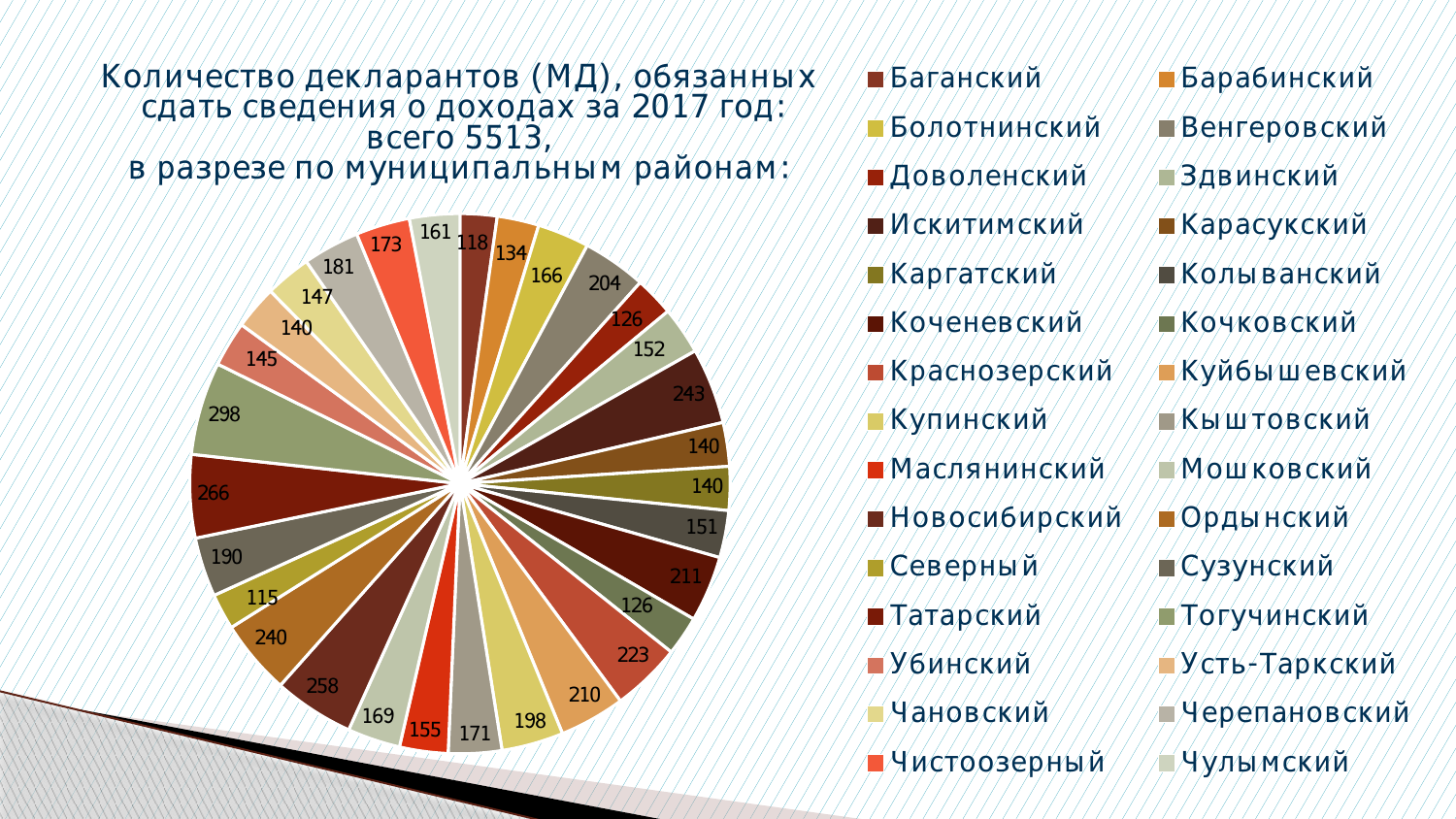

### Chart: Количество декларантов (МД), обязанных
сдать сведения о доходах за 2017 год:
 всего 5513,
в разрезе по муниципальным районам:

| Category | Продажи |
|---|---|
| Баганский  | 118.0 |
| Барабинский | 134.0 |
| Болотнинский | 166.0 |
| Венгеровский | 204.0 |
| Доволенский  | 126.0 |
| Здвинский  | 152.0 |
| Искитимский | 243.0 |
| Карасукский  | 140.0 |
| Каргатский | 140.0 |
| Колыванский  | 151.0 |
| Коченевский  | 211.0 |
| Кочковский  | 126.0 |
| Краснозерский  | 223.0 |
| Куйбышевский | 210.0 |
| Купинский  | 198.0 |
| Кыштовский  | 171.0 |
| Маслянинский  | 155.0 |
| Мошковский  | 169.0 |
| Новосибирский  | 258.0 |
| Ордынский  | 240.0 |
| Северный  | 115.0 |
| Сузунский  | 190.0 |
| Татарский  | 266.0 |
| Тогучинский  | 298.0 |
| Убинский  | 145.0 |
| Усть-Таркский  | 140.0 |
| Чановский | 147.0 |
| Черепановский | 181.0 |
| Чистоозерный  | 173.0 |
| Чулымский  | 161.0 |